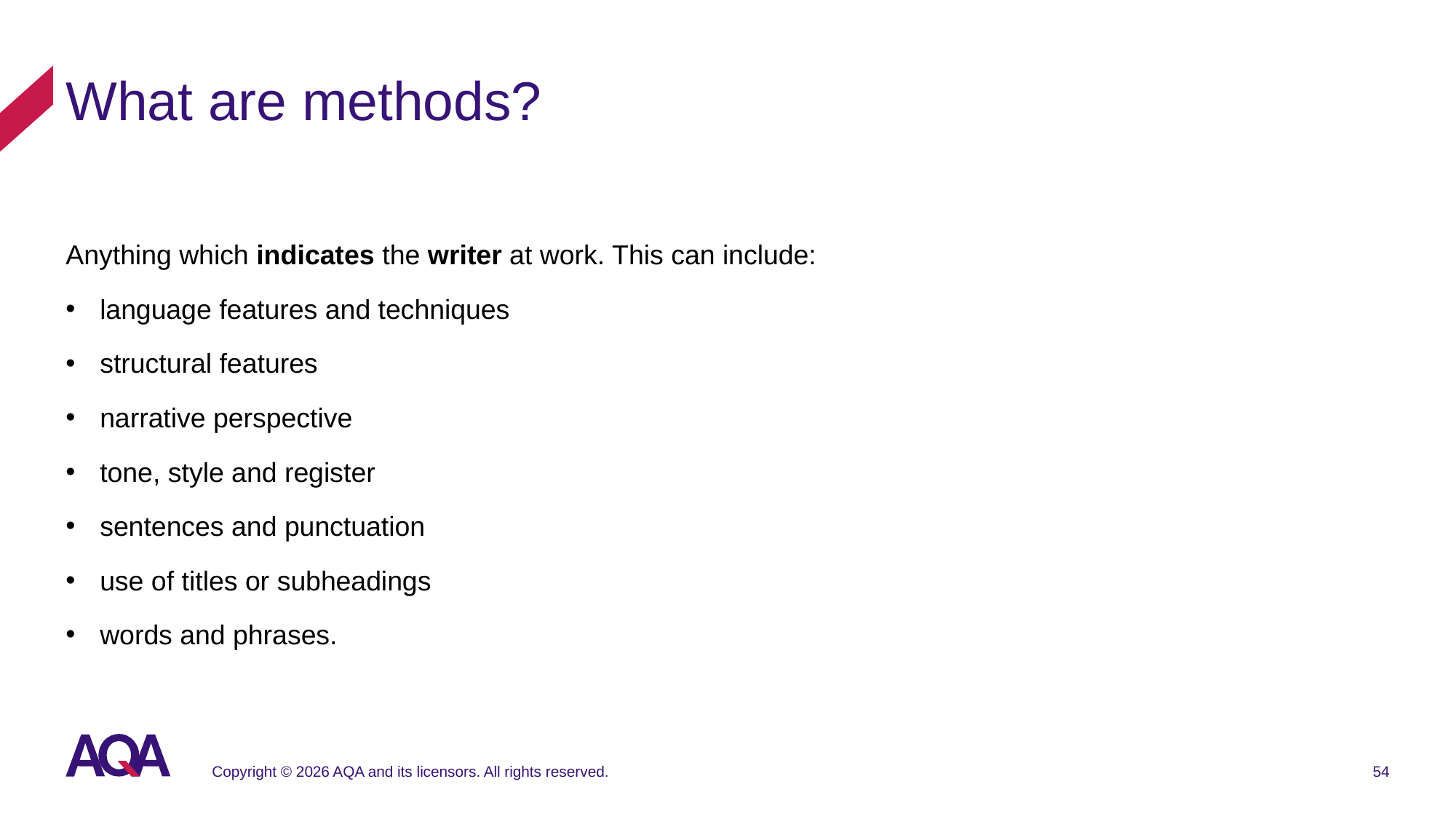

# What are methods?
Anything which indicates the writer at work. This can include:
language features and techniques
structural features
narrative perspective
tone, style and register
sentences and punctuation
use of titles or subheadings
words and phrases.

Copyright © 2026 AQA and its licensors. All rights reserved.
54